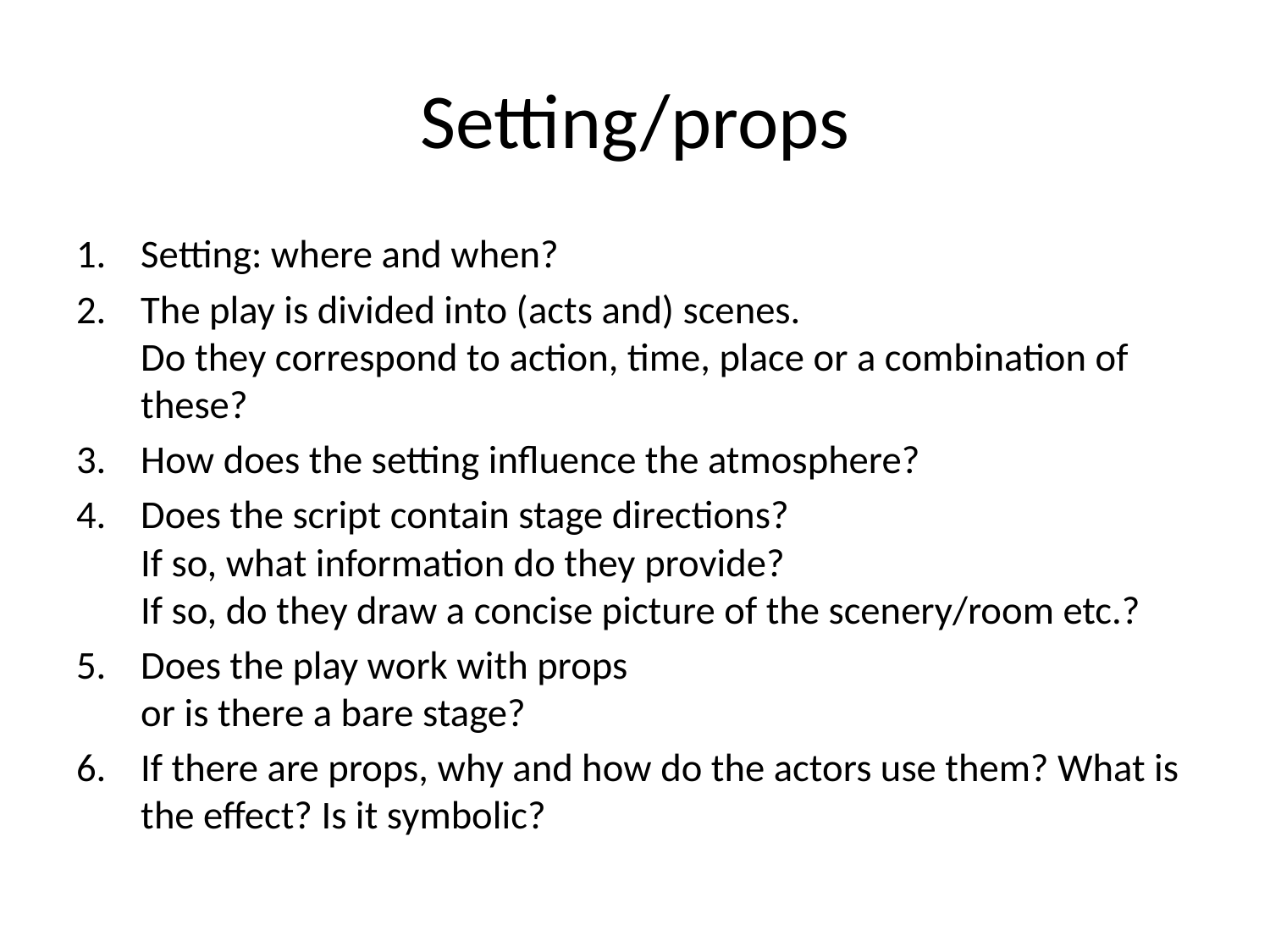

# Setting/props
Setting: where and when?
The play is divided into (acts and) scenes.
Do they correspond to action, time, place or a combination of these?
How does the setting influence the atmosphere?
Does the script contain stage directions?
If so, what information do they provide?
If so, do they draw a concise picture of the scenery/room etc.?
Does the play work with props
or is there a bare stage?
If there are props, why and how do the actors use them? What is the effect? Is it symbolic?